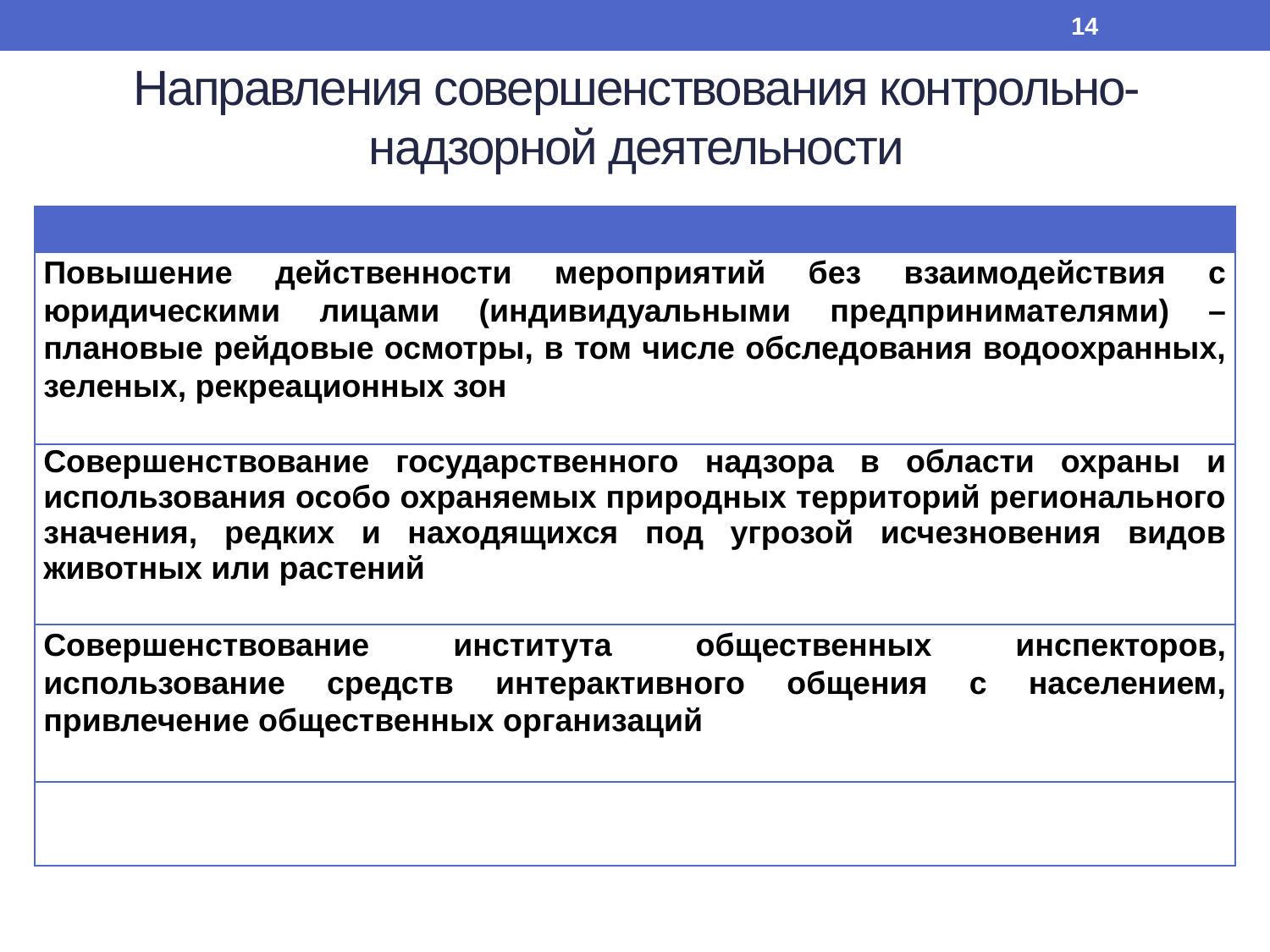

14
# Направления совершенствования контрольно-надзорной деятельности
|  |
| --- |
| Повышение действенности мероприятий без взаимодействия с юридическими лицами (индивидуальными предпринимателями) – плановые рейдовые осмотры, в том числе обследования водоохранных, зеленых, рекреационных зон |
| Совершенствование государственного надзора в области охраны и использования особо охраняемых природных территорий регионального значения, редких и находящихся под угрозой исчезновения видов животных или растений |
| Совершенствование института общественных инспекторов, использование средств интерактивного общения с населением, привлечение общественных организаций |
|  |